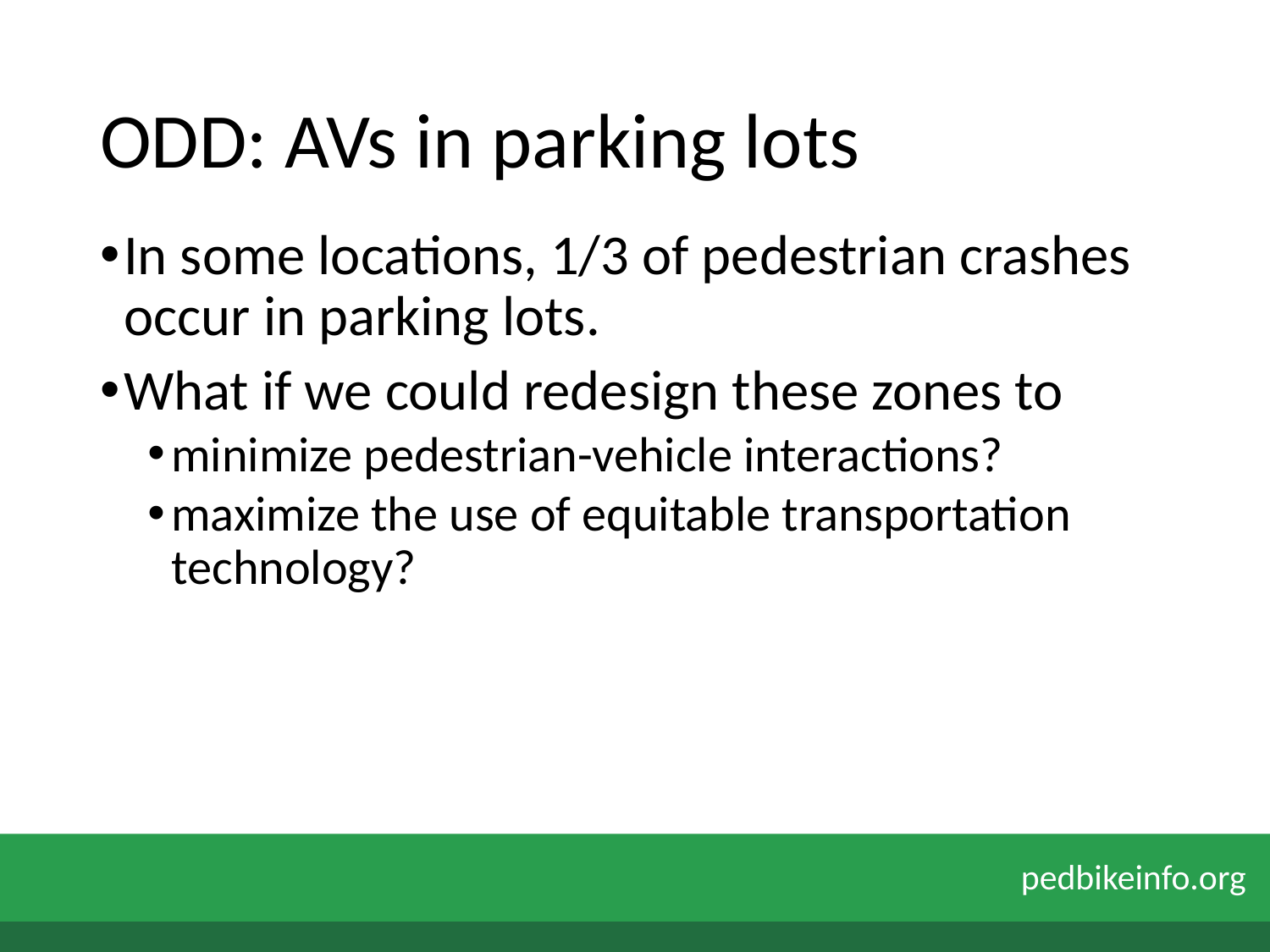

# ODD: AVs in parking lots
In some locations, 1/3 of pedestrian crashes occur in parking lots.
What if we could redesign these zones to
minimize pedestrian-vehicle interactions?
maximize the use of equitable transportation technology?